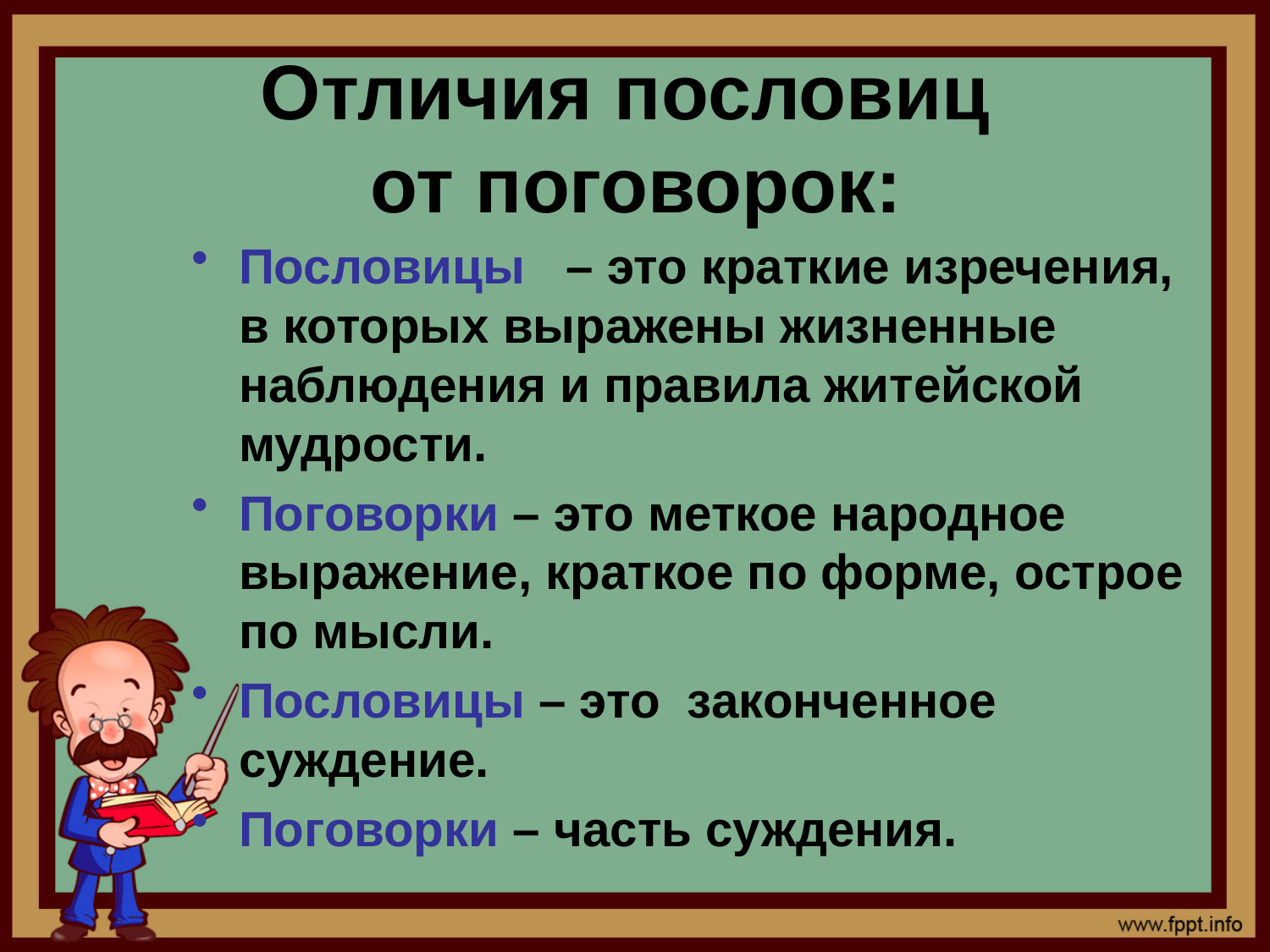

# Отличия пословиц от поговорок:
Пословицы   – это краткие изречения, в которых выражены жизненные наблюдения и правила житейской мудрости.
Поговорки – это меткое народное выражение, краткое по форме, острое по мысли.
Пословицы – это  законченное суждение.
Поговорки – часть суждения.